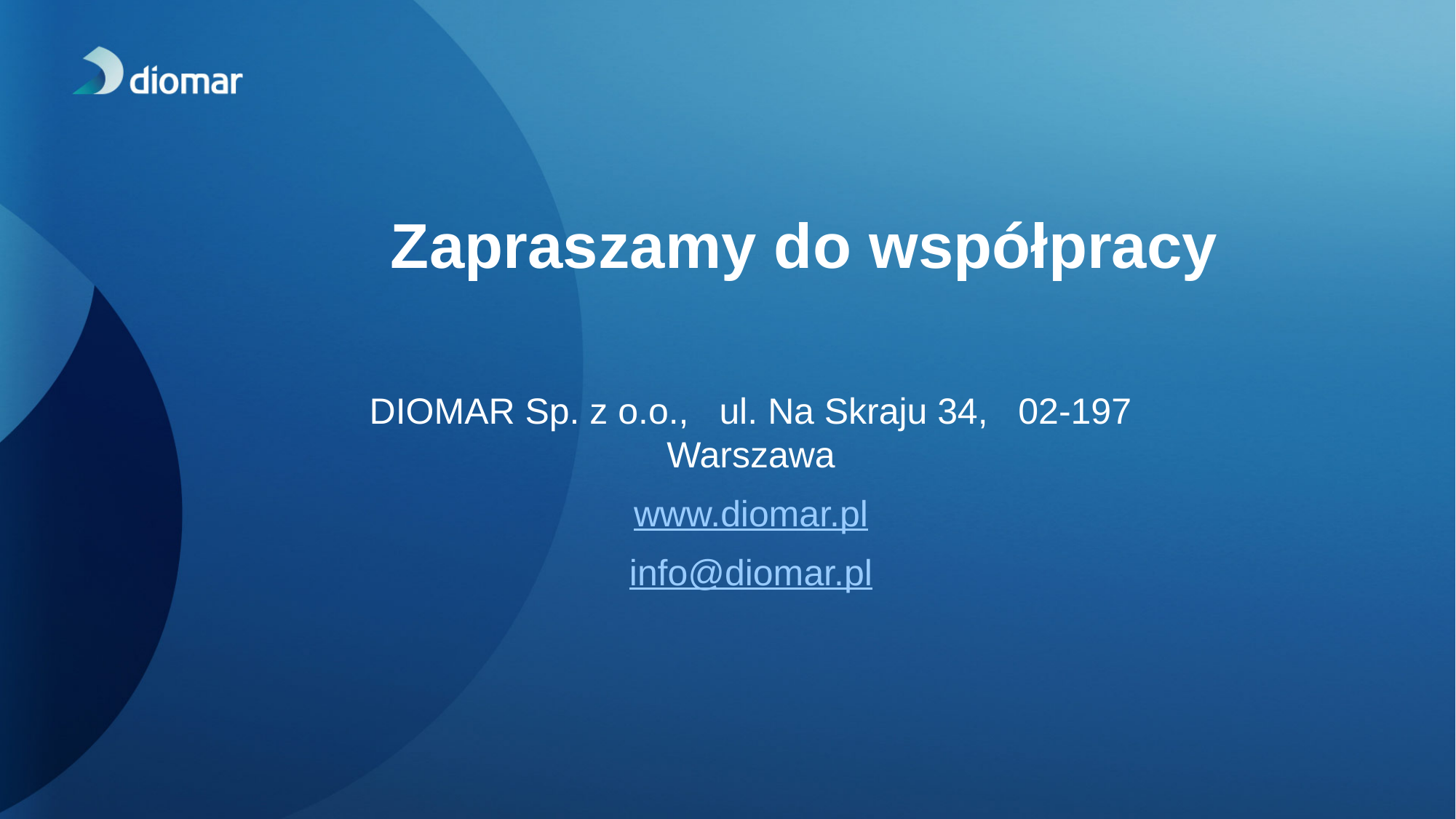

# Zapraszamy do współpracy
DIOMAR Sp. z o.o.,   ul. Na Skraju 34,   02-197 Warszawa
www.diomar.pl
info@diomar.pl